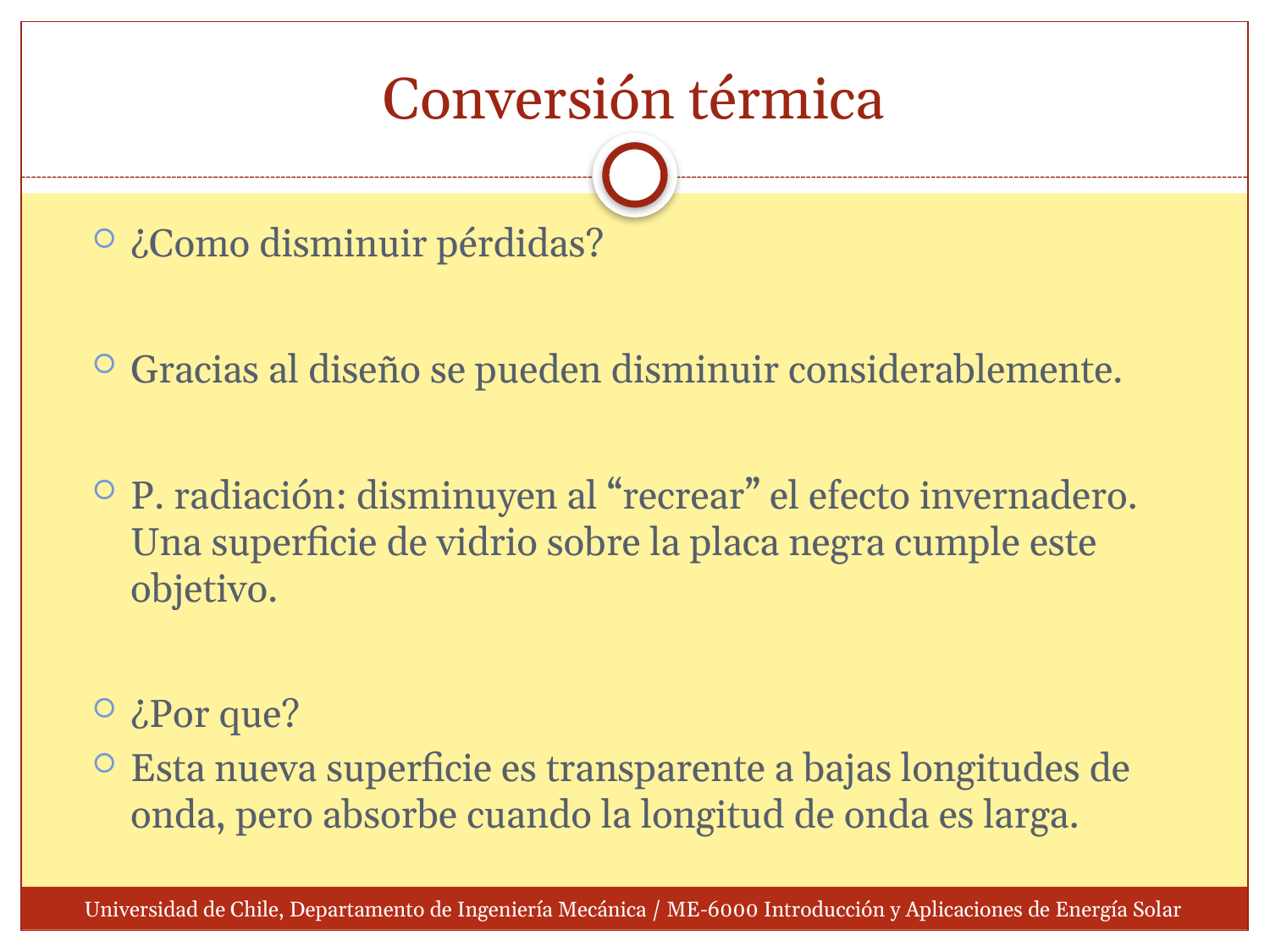

# Conversión térmica
¿Como disminuir pérdidas?

Gracias al diseño se pueden disminuir considerablemente.

P. radiación: disminuyen al “recrear” el efecto invernadero. Una superficie de vidrio sobre la placa negra cumple este objetivo.

¿Por que?
Esta nueva superficie es transparente a bajas longitudes de onda, pero absorbe cuando la longitud de onda es larga.
Universidad de Chile, Departamento de Ingeniería Mecánica / ME-6000 Introducción y Aplicaciones de Energía Solar